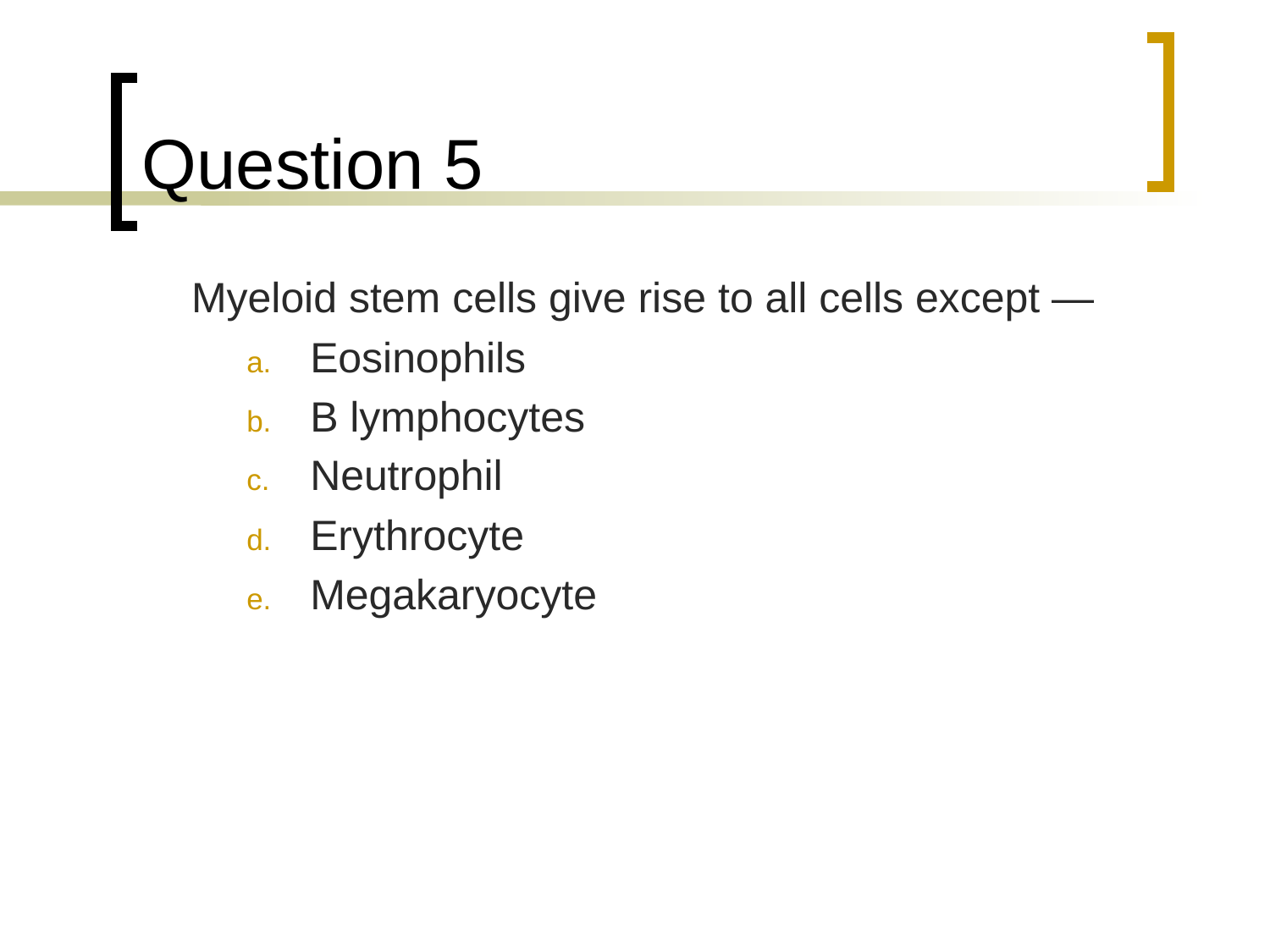

# Question 5
	Myeloid stem cells give rise to all cells except —
Eosinophils
B lymphocytes
Neutrophil
Erythrocyte
Megakaryocyte